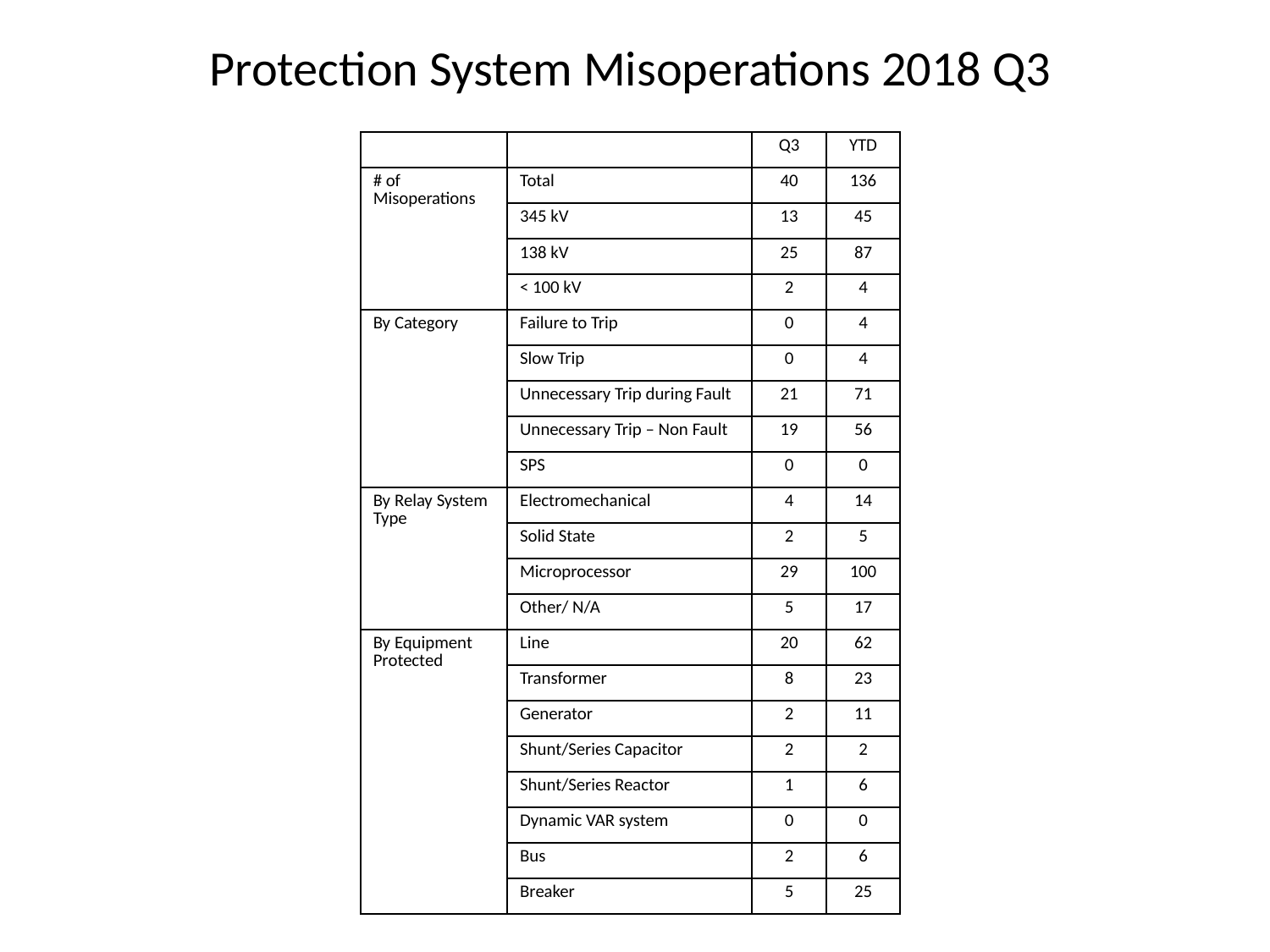

# Protection System Misoperations 2018 Q3
|  |  | Q3 | YTD |
| --- | --- | --- | --- |
| # of Misoperations | Total | 40 | 136 |
|  | 345 kV | 13 | 45 |
|  | 138 kV | 25 | 87 |
|  | < 100 kV | 2 | 4 |
| By Category | Failure to Trip | 0 | 4 |
|  | Slow Trip | 0 | 4 |
|  | Unnecessary Trip during Fault | 21 | 71 |
|  | Unnecessary Trip – Non Fault | 19 | 56 |
|  | SPS | 0 | 0 |
| By Relay System Type | Electromechanical | 4 | 14 |
|  | Solid State | 2 | 5 |
|  | Microprocessor | 29 | 100 |
|  | Other/ N/A | 5 | 17 |
| By Equipment Protected | Line | 20 | 62 |
|  | Transformer | 8 | 23 |
|  | Generator | 2 | 11 |
|  | Shunt/Series Capacitor | 2 | 2 |
|  | Shunt/Series Reactor | 1 | 6 |
|  | Dynamic VAR system | 0 | 0 |
|  | Bus | 2 | 6 |
|  | Breaker | 5 | 25 |